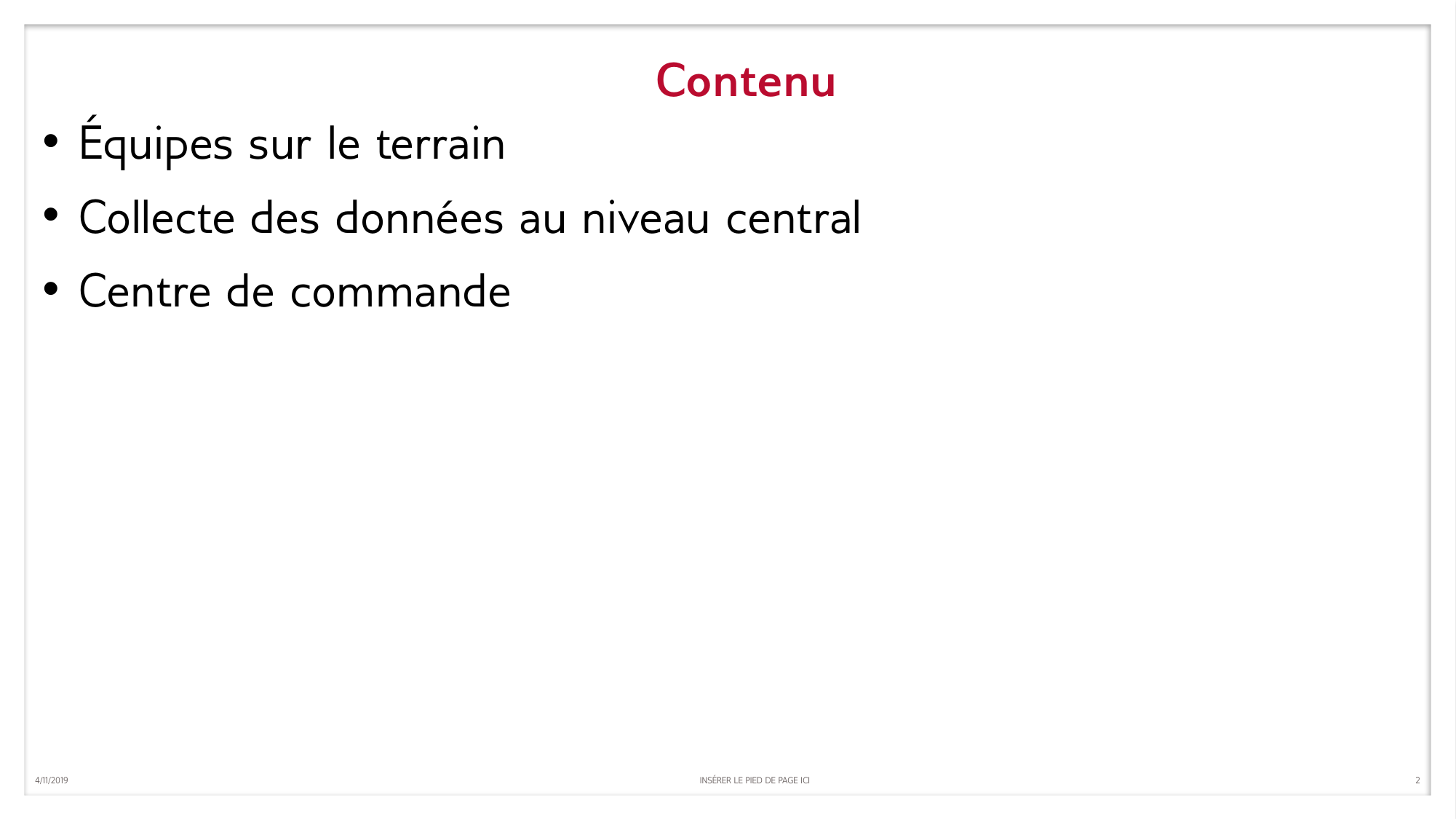

4/11/2019
                    INSÉRER LE PIED DE PAGE ICI
2
# Contenu
Équipes sur le terrain
Collecte des données au niveau central
Centre de commande